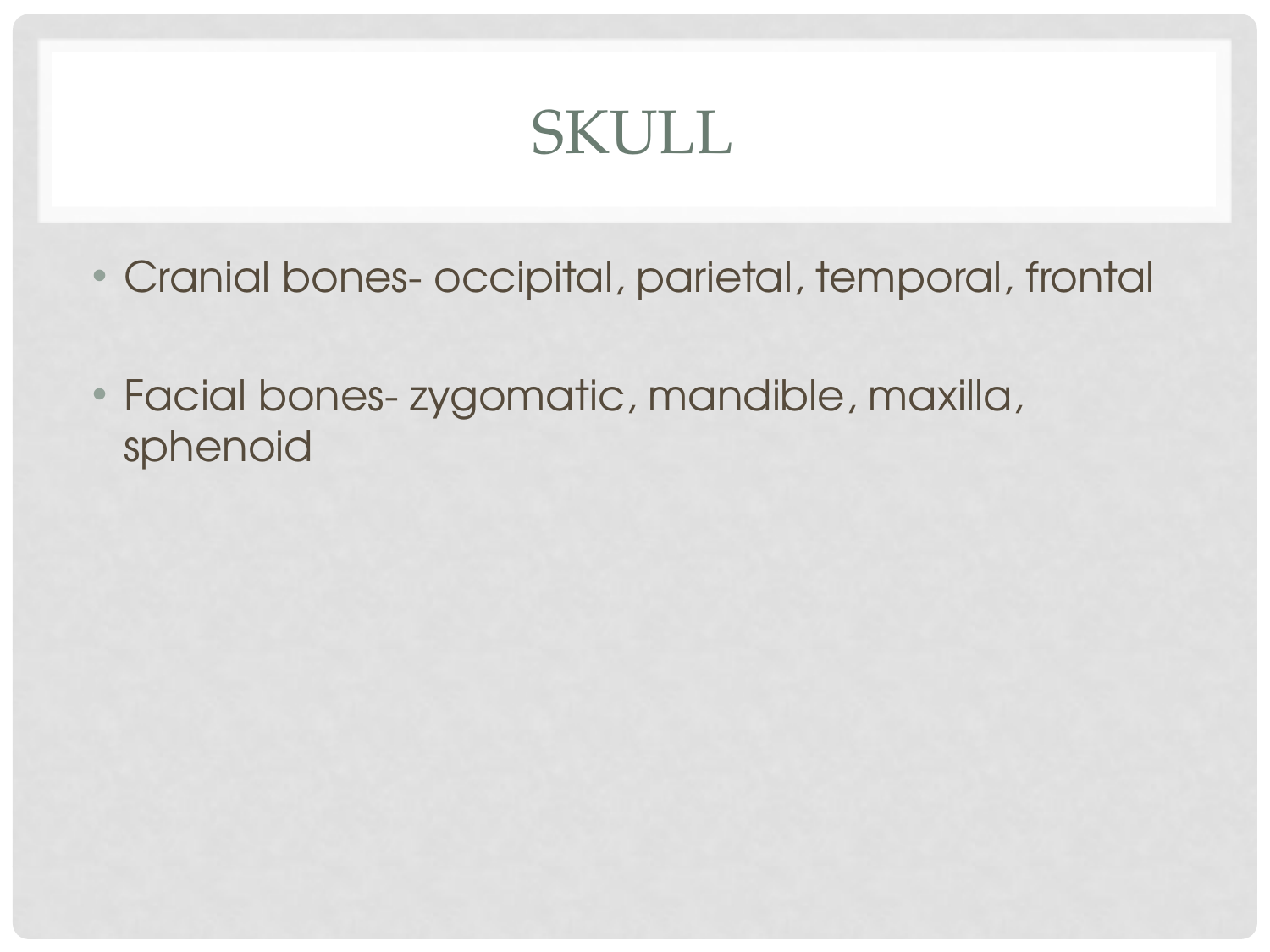

# skull
Cranial bones- occipital, parietal, temporal, frontal

Facial bones- zygomatic, mandible, maxilla, sphenoid